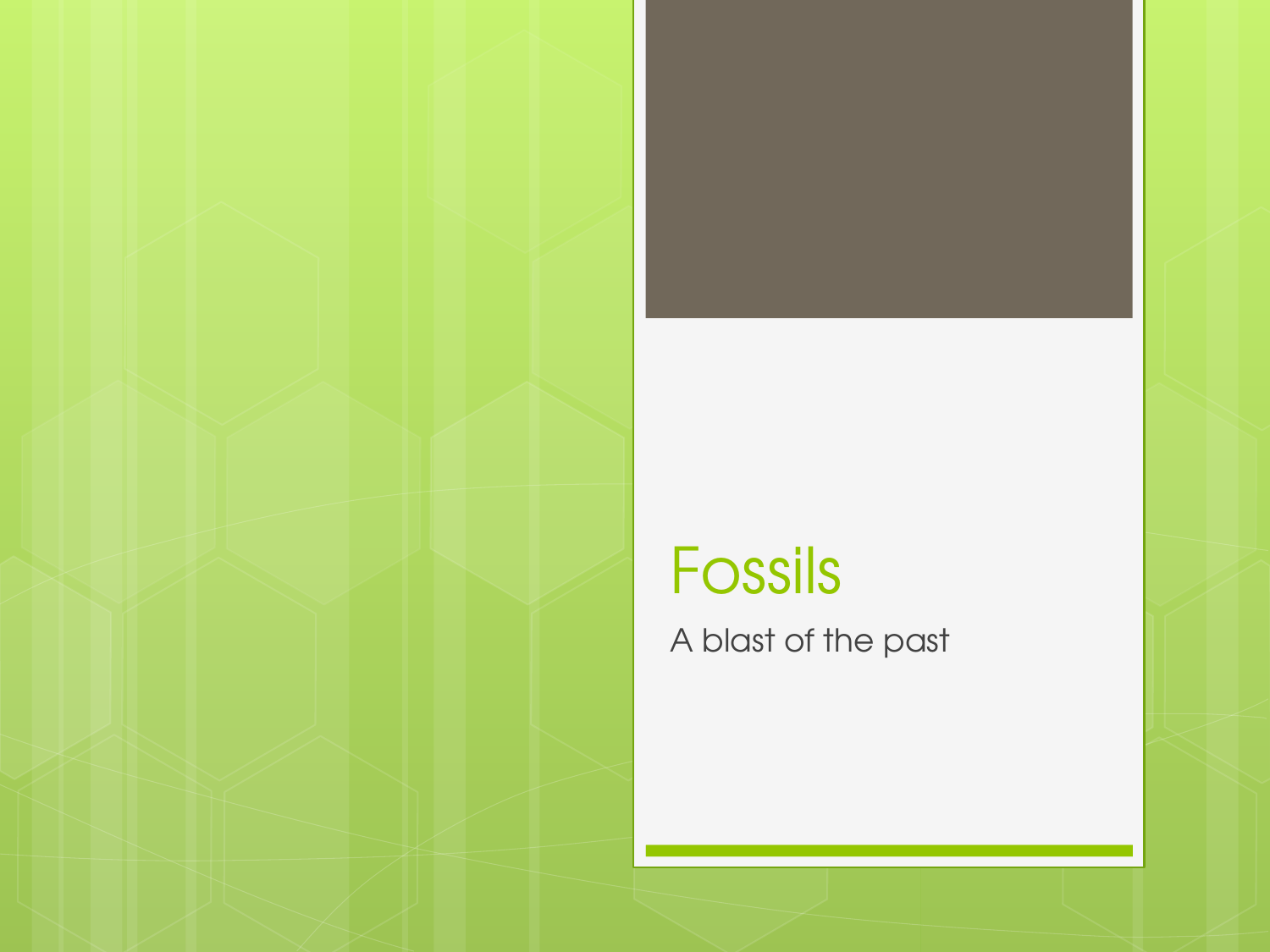

# Fossils
A blast of the past